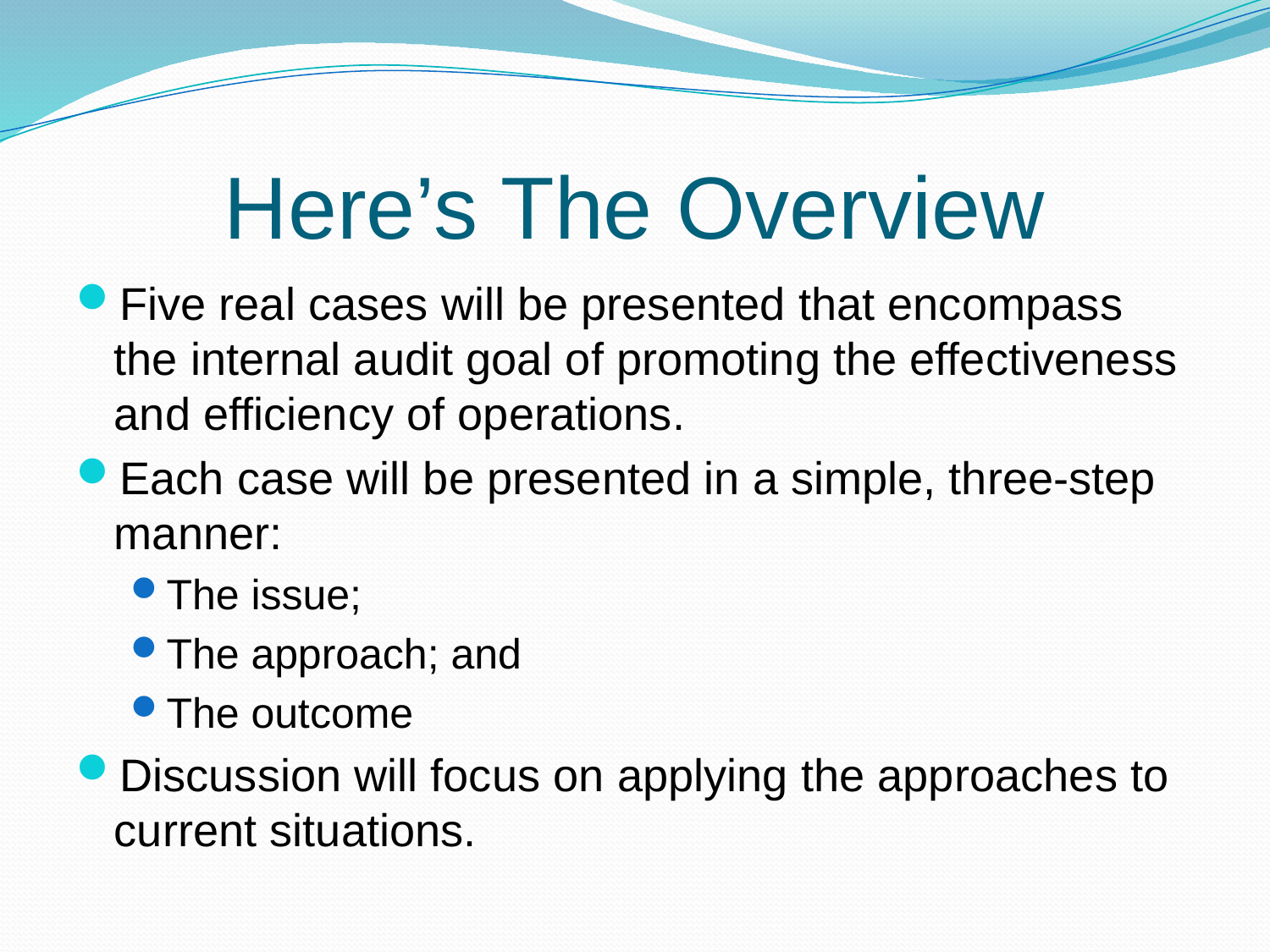

# Here’s The Overview
Five real cases will be presented that encompass the internal audit goal of promoting the effectiveness and efficiency of operations.
Each case will be presented in a simple, three-step manner:
The issue;
The approach; and
The outcome
Discussion will focus on applying the approaches to current situations.